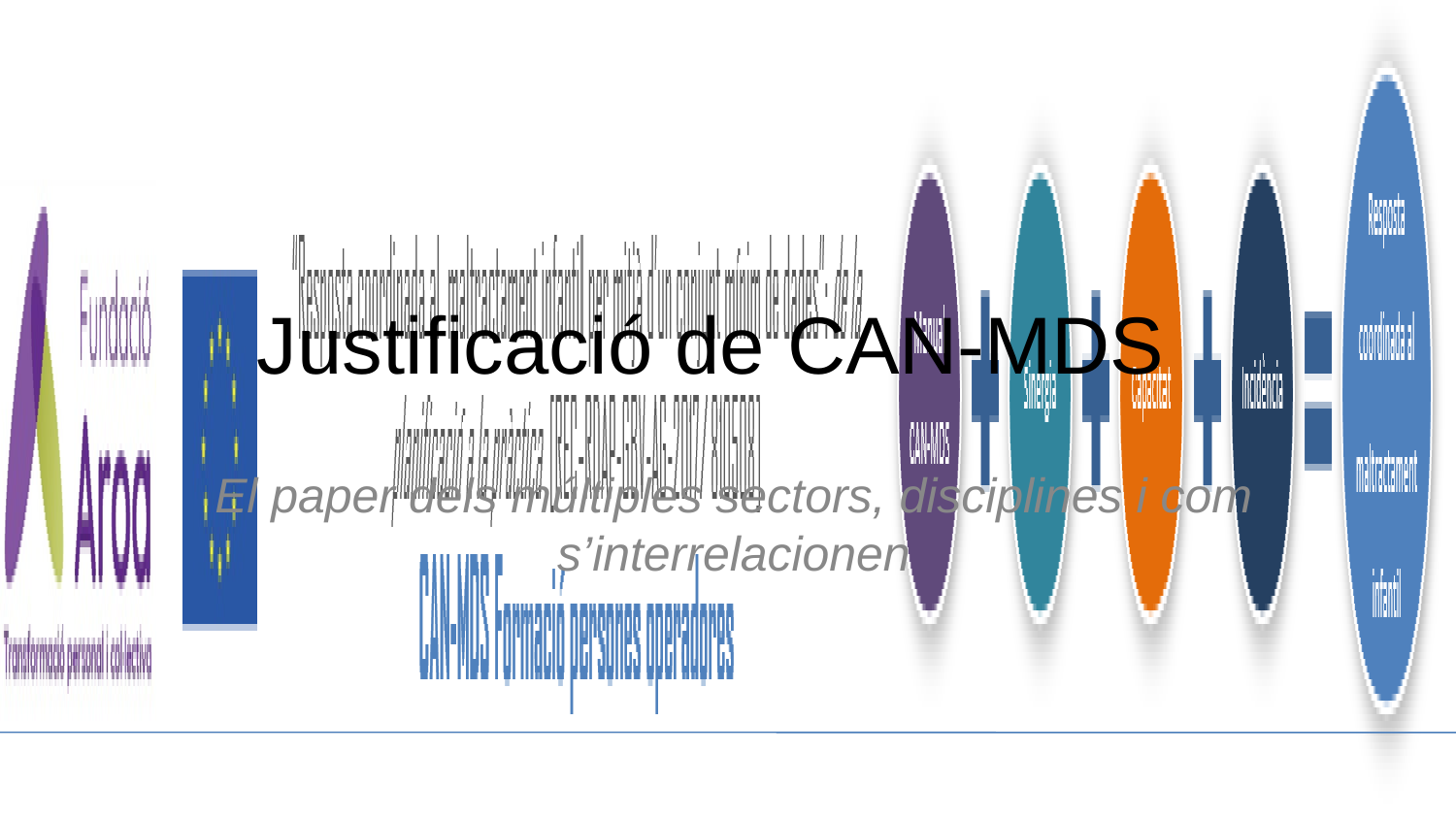

# Justificació de CAN-MDS

El paper dels múltiples sectors, disciplines i com s’interrelacionen